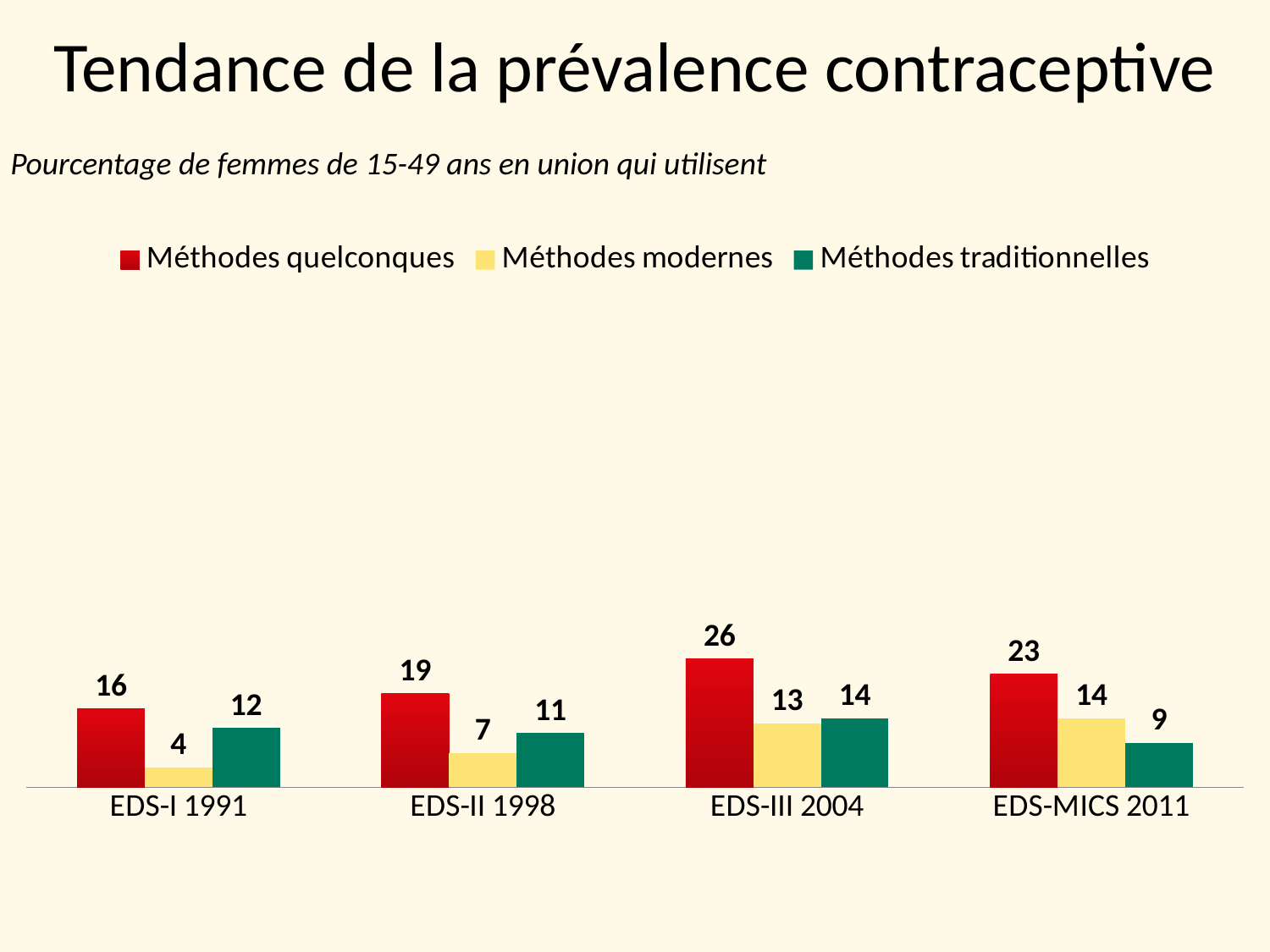

# Tendance de la prévalence contraceptive
Pourcentage de femmes de 15-49 ans en union qui utilisent

### Chart

| Category | Méthodes quelconques | Méthodes modernes | Méthodes traditionnelles |
|---|---|---|---|
| EDS-I 1991 | 16.0 | 4.0 | 12.0 |
| EDS-II 1998 | 19.0 | 7.0 | 11.0 |
| EDS-III 2004 | 26.0 | 13.0 | 14.0 |
| EDS-MICS 2011 | 23.0 | 14.0 | 9.0 |